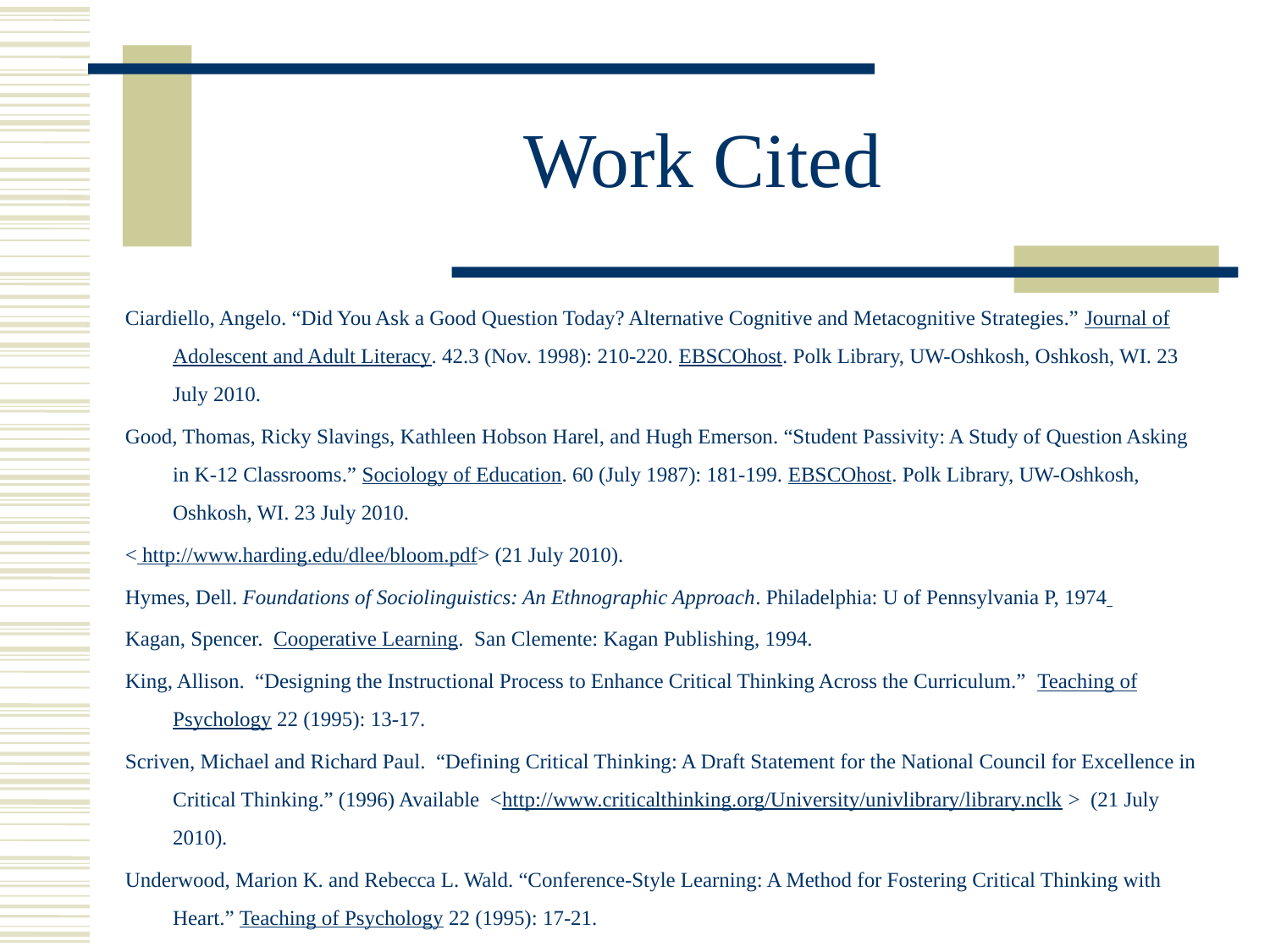

# Work Cited
Ciardiello, Angelo. “Did You Ask a Good Question Today? Alternative Cognitive and Metacognitive Strategies.” Journal of Adolescent and Adult Literacy. 42.3 (Nov. 1998): 210-220. EBSCOhost. Polk Library, UW-Oshkosh, Oshkosh, WI. 23 July 2010.
Good, Thomas, Ricky Slavings, Kathleen Hobson Harel, and Hugh Emerson. “Student Passivity: A Study of Question Asking in K-12 Classrooms.” Sociology of Education. 60 (July 1987): 181-199. EBSCOhost. Polk Library, UW-Oshkosh, Oshkosh, WI. 23 July 2010.
< http://www.harding.edu/dlee/bloom.pdf> (21 July 2010).
Hymes, Dell. Foundations of Sociolinguistics: An Ethnographic Approach. Philadelphia: U of Pennsylvania P, 1974
Kagan, Spencer.  Cooperative Learning.  San Clemente: Kagan Publishing, 1994.
King, Allison.  “Designing the Instructional Process to Enhance Critical Thinking Across the Curriculum.”  Teaching of Psychology 22 (1995): 13-17.
Scriven, Michael and Richard Paul.  “Defining Critical Thinking: A Draft Statement for the National Council for Excellence in Critical Thinking.” (1996) Available  <http://www.criticalthinking.org/University/univlibrary/library.nclk >  (21 July 2010).
Underwood, Marion K. and Rebecca L. Wald. “Conference-Style Learning: A Method for Fostering Critical Thinking with Heart.” Teaching of Psychology 22 (1995): 17-21.
Wardhaugh, R. (2008) An Introduction to Sociolinguistics, 5th Edition, Blackwell Publishing, MA